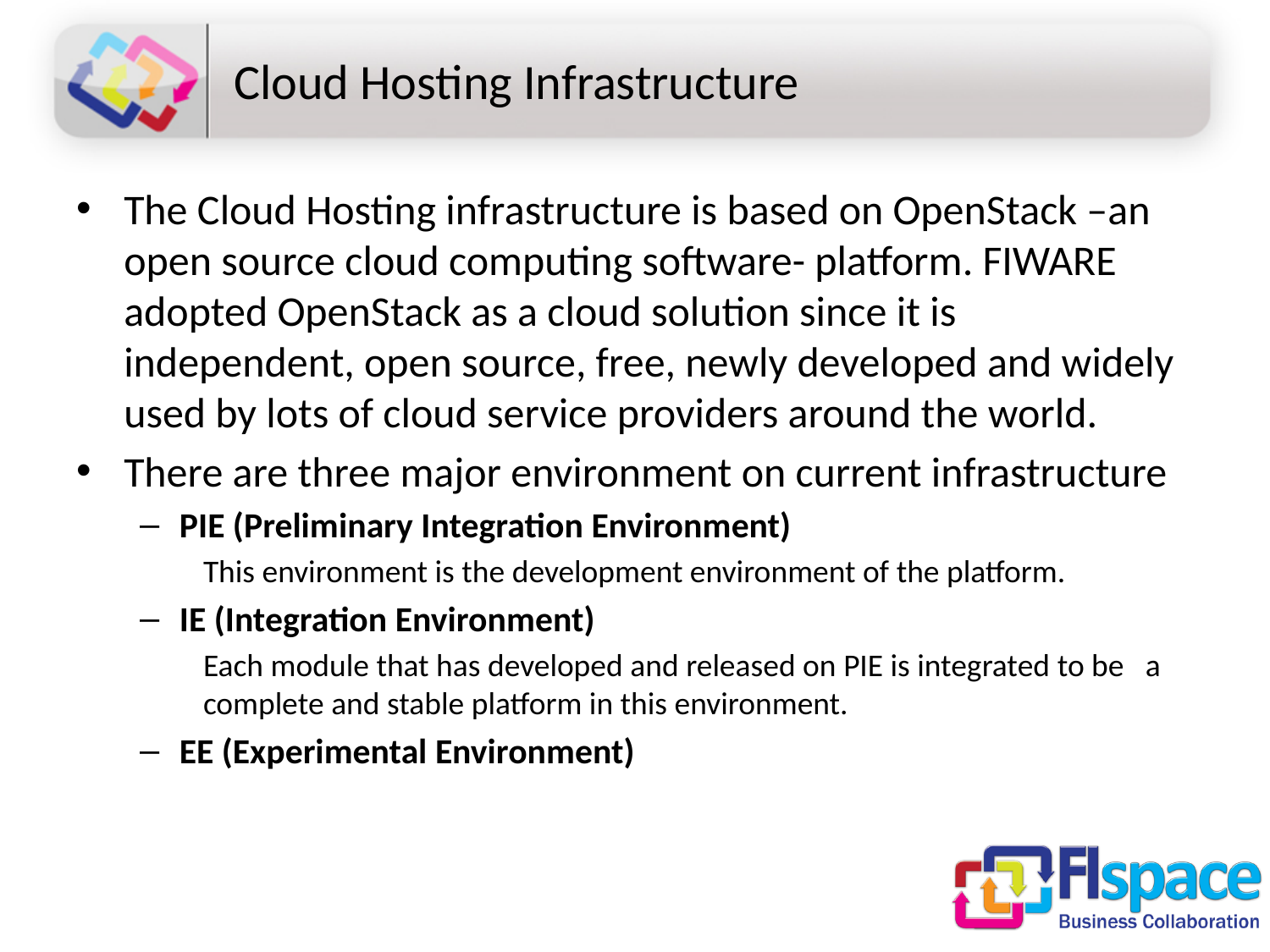

# Cloud Hosting Infrastructure
The Cloud Hosting infrastructure is based on OpenStack –an open source cloud computing software- platform. FIWARE adopted OpenStack as a cloud solution since it is independent, open source, free, newly developed and widely used by lots of cloud service providers around the world.
There are three major environment on current infrastructure
PIE (Preliminary Integration Environment)
This environment is the development environment of the platform.
IE (Integration Environment)
Each module that has developed and released on PIE is integrated to be   a complete and stable platform in this environment.
EE (Experimental Environment)